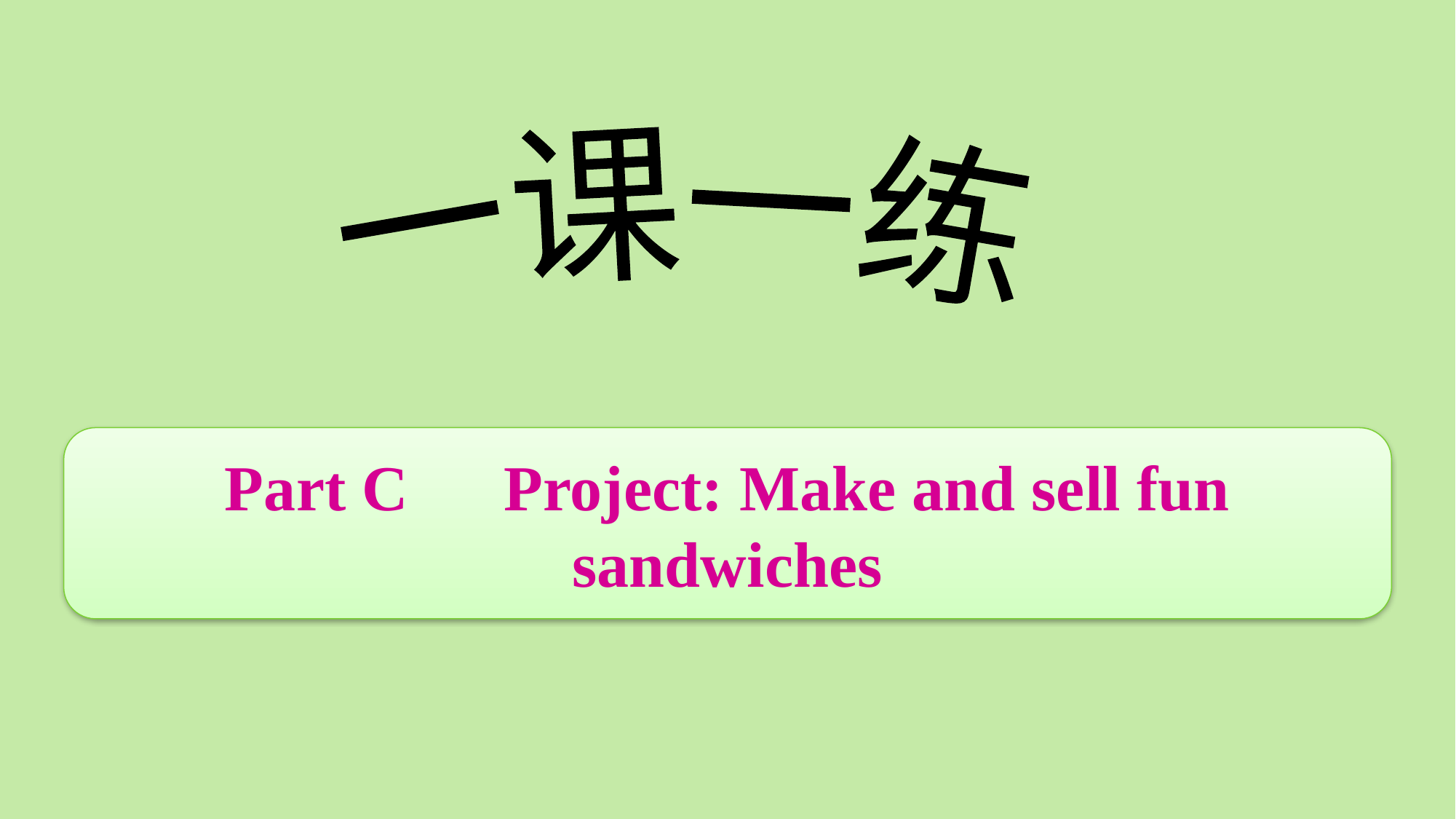

Part C　Project: Make and sell fun sandwiches